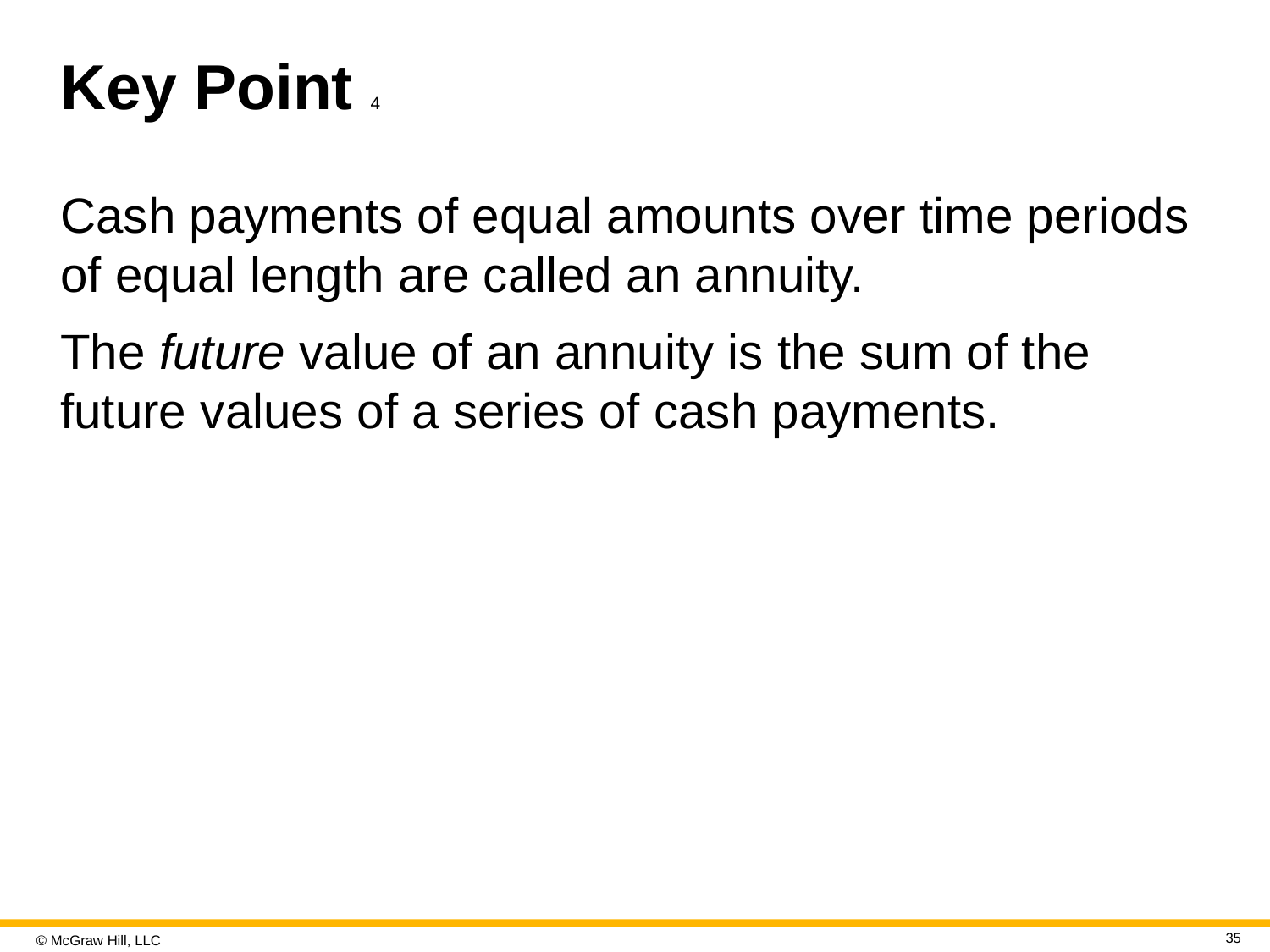

# Key Point 4
Cash payments of equal amounts over time periods of equal length are called an annuity.
The future value of an annuity is the sum of the future values of a series of cash payments.
35